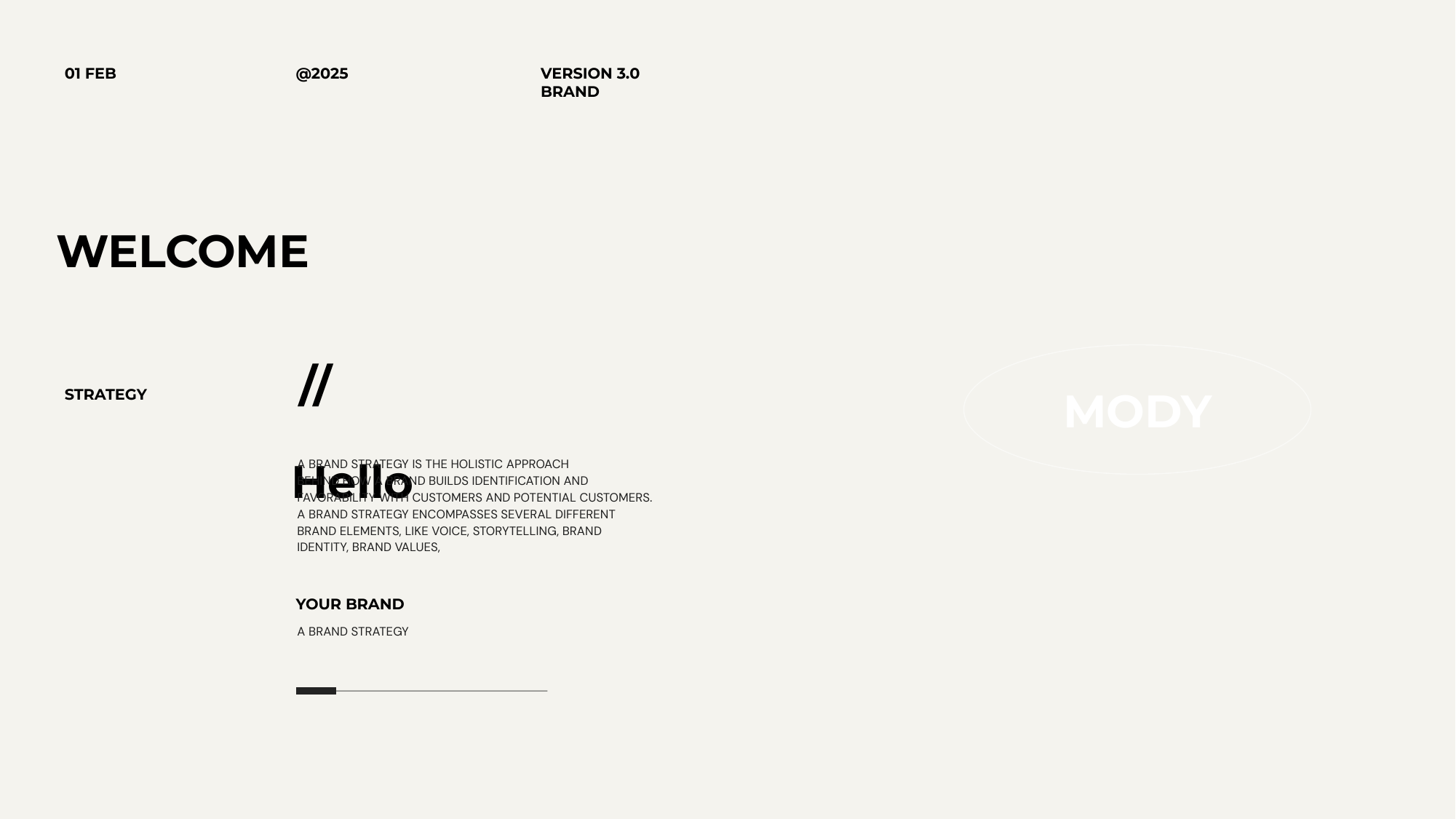

01 FEB
@2025
VERSION 3.0
BRAND
WELCOME
//

Hello
MODY
STRATEGY
A BRAND STRATEGY IS THE HOLISTIC APPROACH
BEHIND HOW A BRAND BUILDS IDENTIFICATION AND FAVORABILITY WITH CUSTOMERS AND POTENTIAL CUSTOMERS. A BRAND STRATEGY ENCOMPASSES SEVERAL DIFFERENT BRAND ELEMENTS, LIKE VOICE, STORYTELLING, BRAND IDENTITY, BRAND VALUES,
YOUR BRAND
A BRAND STRATEGY